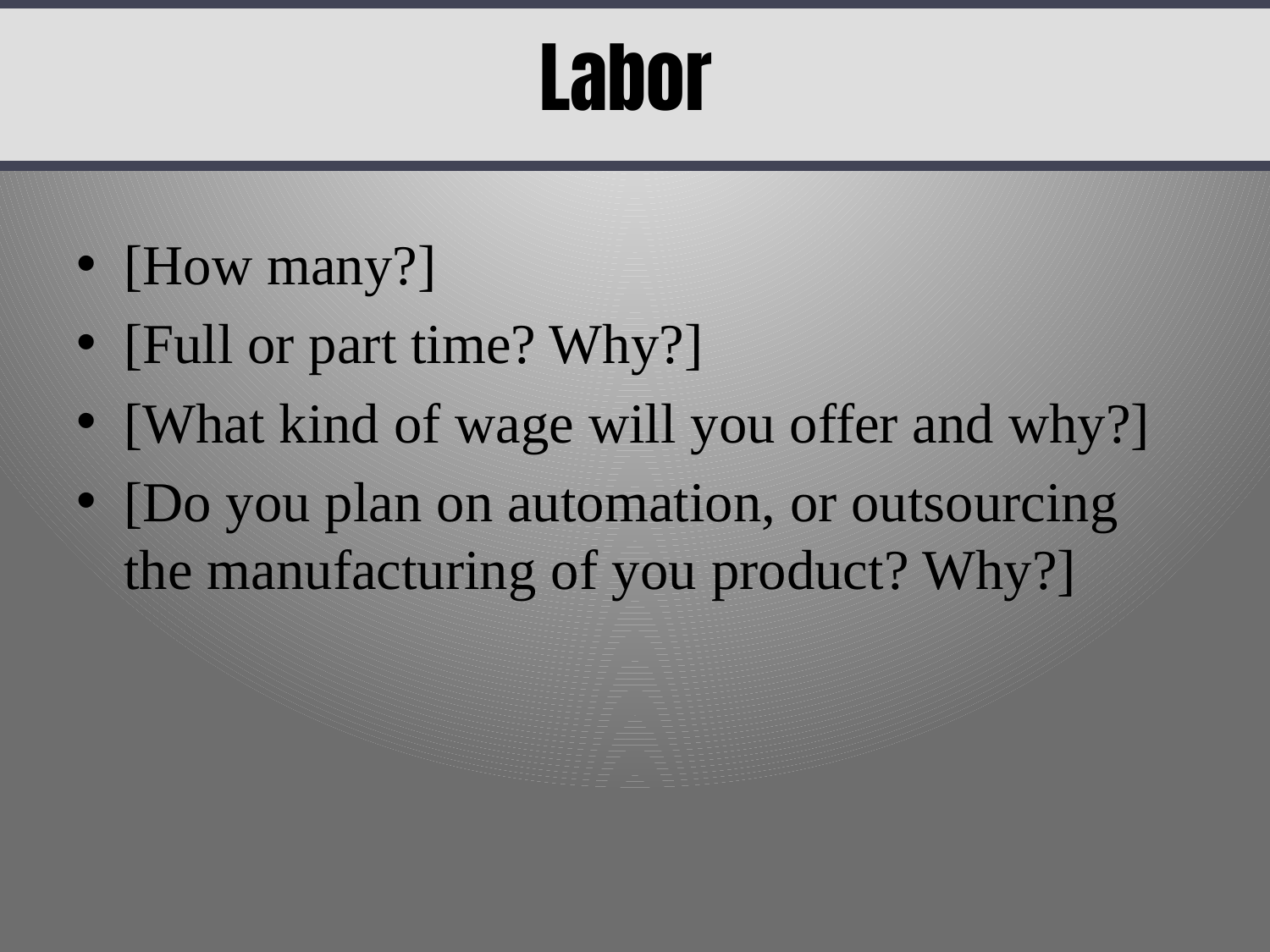

# Labor
[How many?]
[Full or part time? Why?]
[What kind of wage will you offer and why?]
[Do you plan on automation, or outsourcing the manufacturing of you product? Why?]